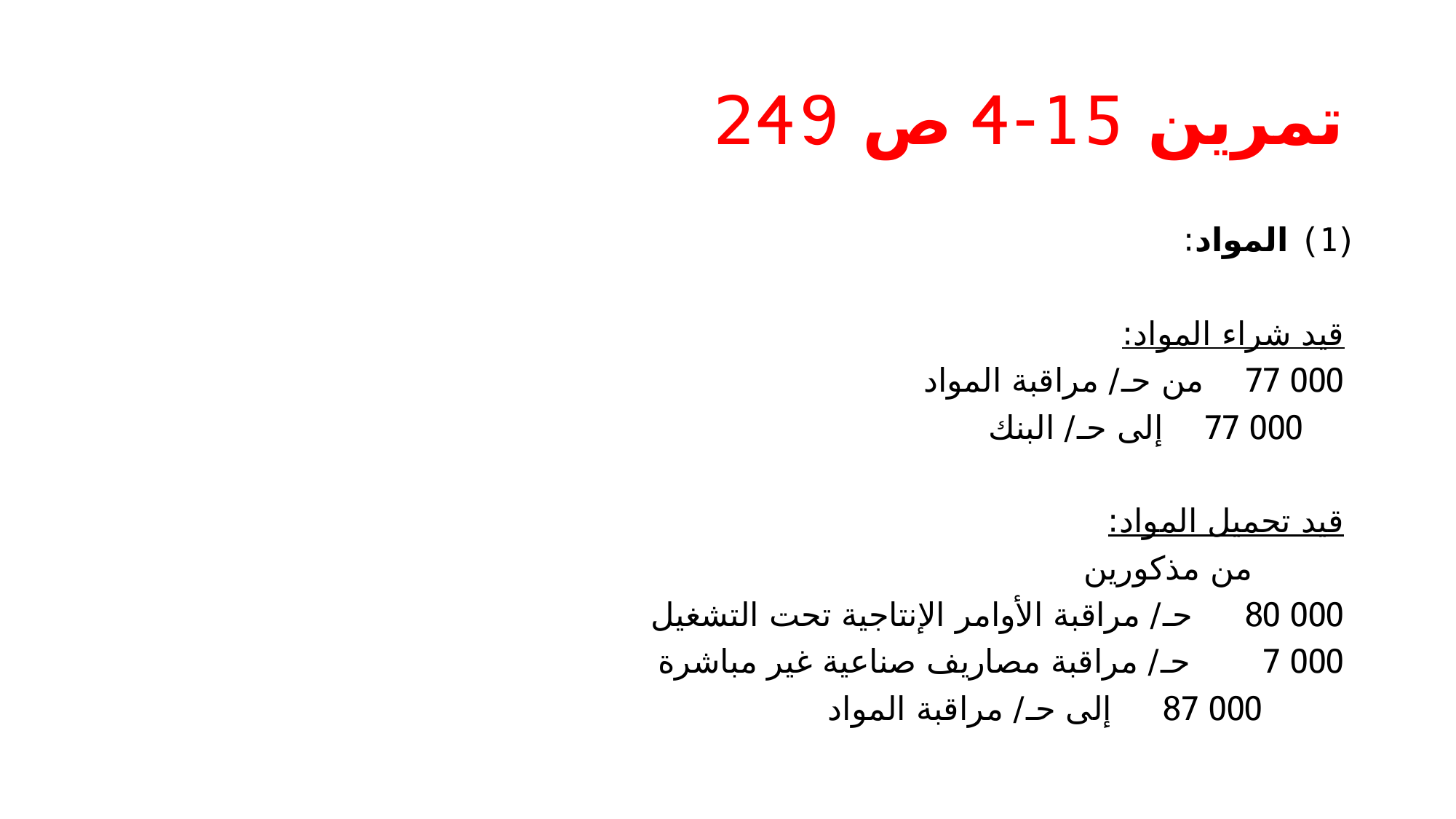

# تمرين 15-4 ص 249
المواد:

قيد شراء المواد:
000 77    من حـ/ مراقبة المواد
    000 77    إلى حـ/ البنك

قيد تحميل المواد:
         من مذكورين
000 80     حـ/ مراقبة الأوامر الإنتاجية تحت التشغيل
000 7       حـ/ مراقبة مصاريف صناعية غير مباشرة
        000 87     إلى حـ/ مراقبة المواد